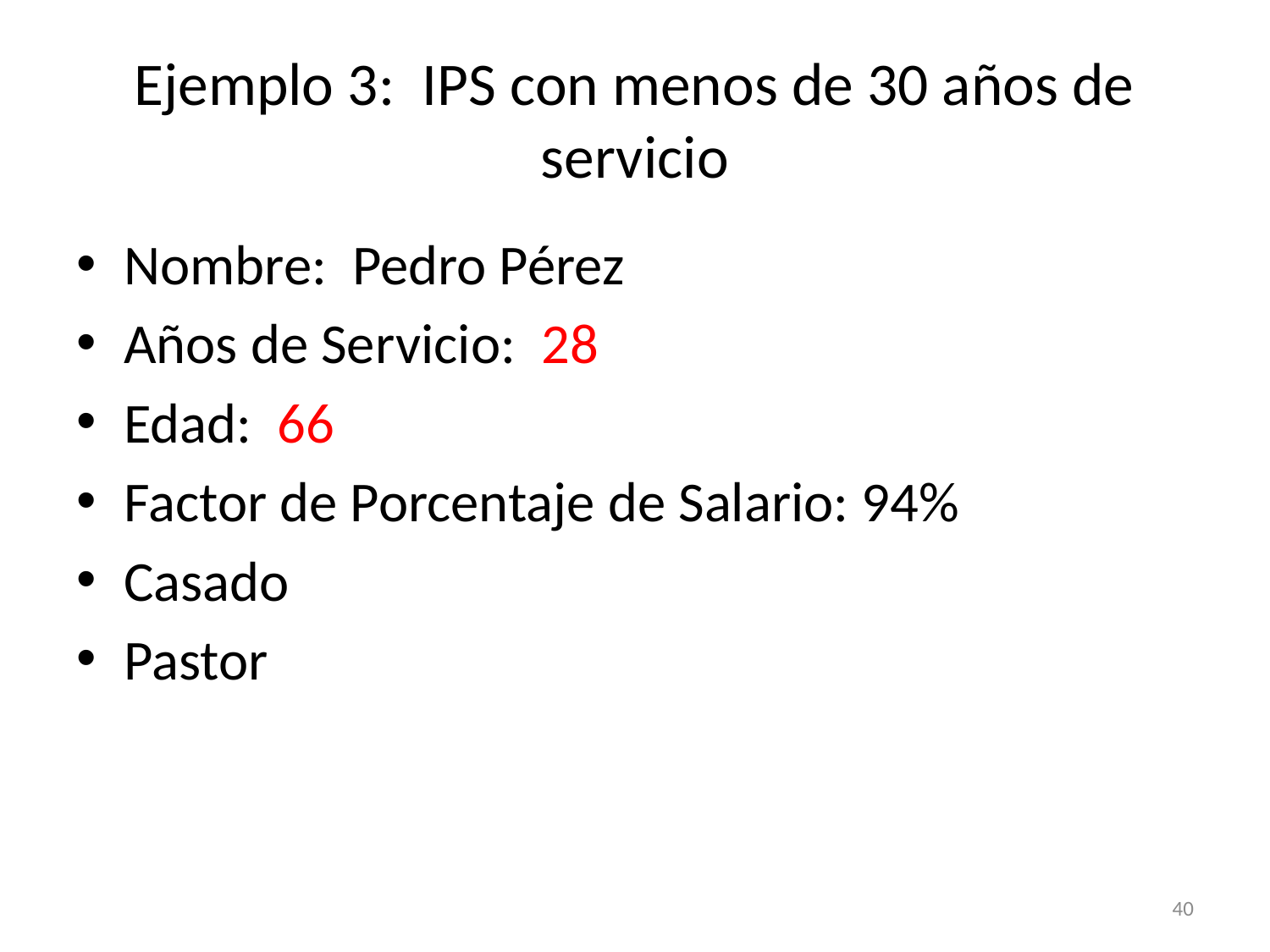

# Ejemplo 3:  IPS con menos de 30 años de servicio
Nombre:  Pedro Pérez
Años de Servicio:  28
Edad:  66
Factor de Porcentaje de Salario: 94%
Casado
Pastor

40